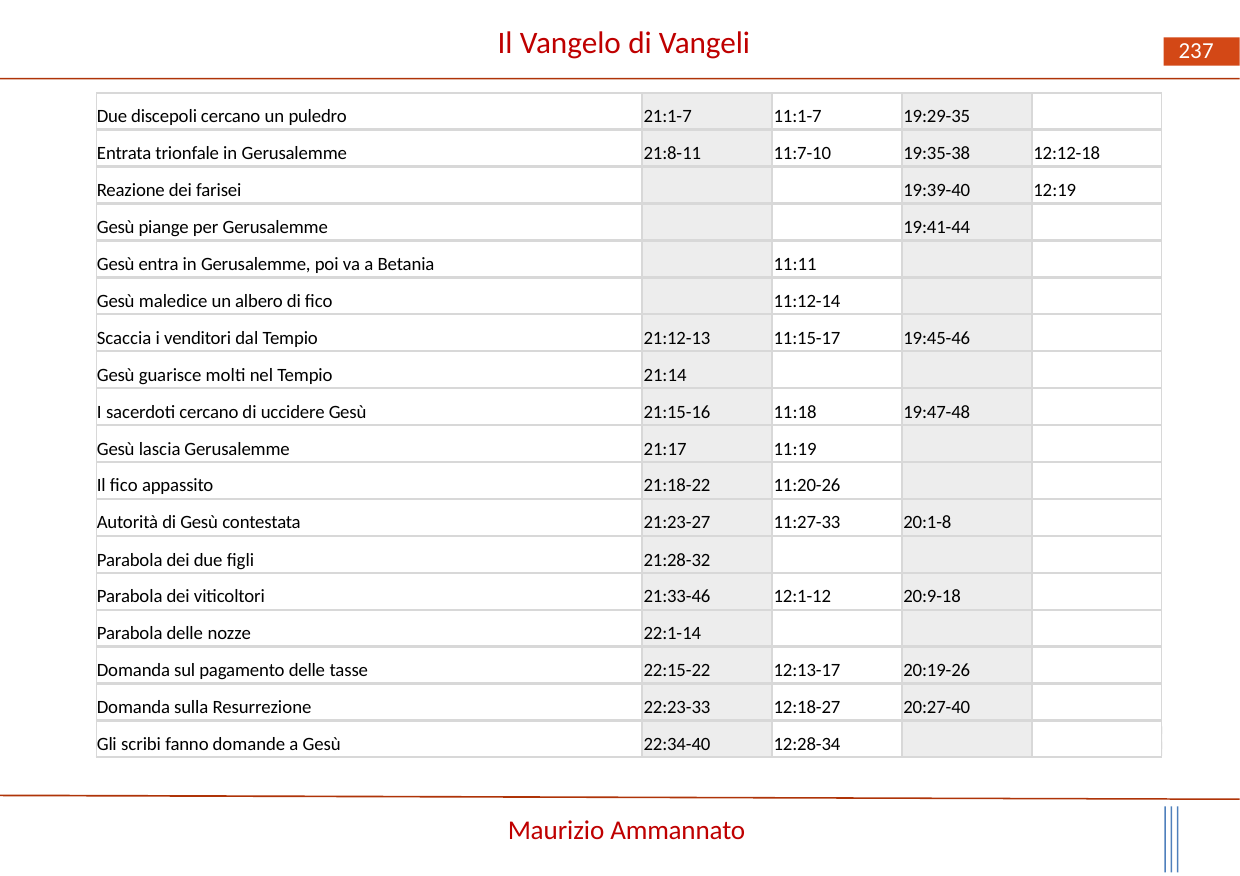

Il Vangelo di Vangeli
237

| Due discepoli cercano un puledro | 21:1-7 | 11:1-7 | 19:29-35 |  |
| --- | --- | --- | --- | --- |
| Entrata trionfale in Gerusalemme | 21:8-11 | 11:7-10 | 19:35-38 | 12:12-18 |
| Reazione dei farisei |  |  | 19:39-40 | 12:19 |
| Gesù piange per Gerusalemme |  |  | 19:41-44 |  |
| Gesù entra in Gerusalemme, poi va a Betania |  | 11:11 |  |  |
| Gesù maledice un albero di fico |  | 11:12-14 |  |  |
| Scaccia i venditori dal Tempio | 21:12-13 | 11:15-17 | 19:45-46 |  |
| Gesù guarisce molti nel Tempio | 21:14 |  |  |  |
| I sacerdoti cercano di uccidere Gesù | 21:15-16 | 11:18 | 19:47-48 |  |
| Gesù lascia Gerusalemme | 21:17 | 11:19 |  |  |
| Il fico appassito | 21:18-22 | 11:20-26 |  |  |
| Autorità di Gesù contestata | 21:23-27 | 11:27-33 | 20:1-8 |  |
| Parabola dei due figli | 21:28-32 |  |  |  |
| Parabola dei viticoltori | 21:33-46 | 12:1-12 | 20:9-18 |  |
| Parabola delle nozze | 22:1-14 |  |  |  |
| Domanda sul pagamento delle tasse | 22:15-22 | 12:13-17 | 20:19-26 |  |
| Domanda sulla Resurrezione | 22:23-33 | 12:18-27 | 20:27-40 |  |
| Gli scribi fanno domande a Gesù | 22:34-40 | 12:28-34 |  |  |

Maurizio Ammannato